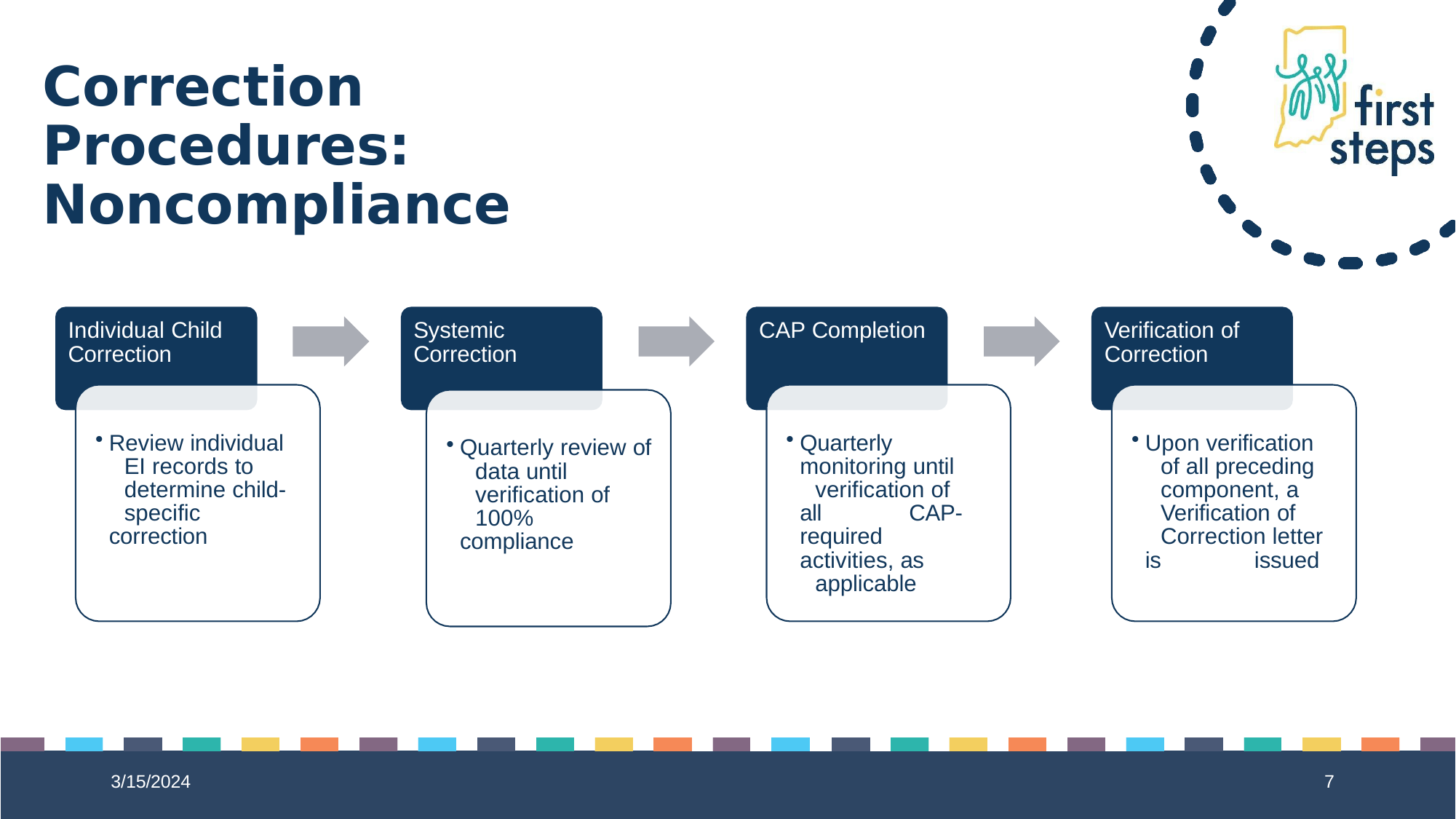

# Correction Procedures: Noncompliance

Individual Child Correction
Systemic Correction
CAP Completion
Verification of Correction

Review individual 	EI records to 	determine child- 	specific correction
Quarterly 	monitoring until 	verification of all 	CAP-required 	activities, as 	applicable
Upon verification 	of all preceding 	component, a 	Verification of 	Correction letter is 	issued
Quarterly review of 	data until 	verification of 	100% compliance
3/15/2024
7